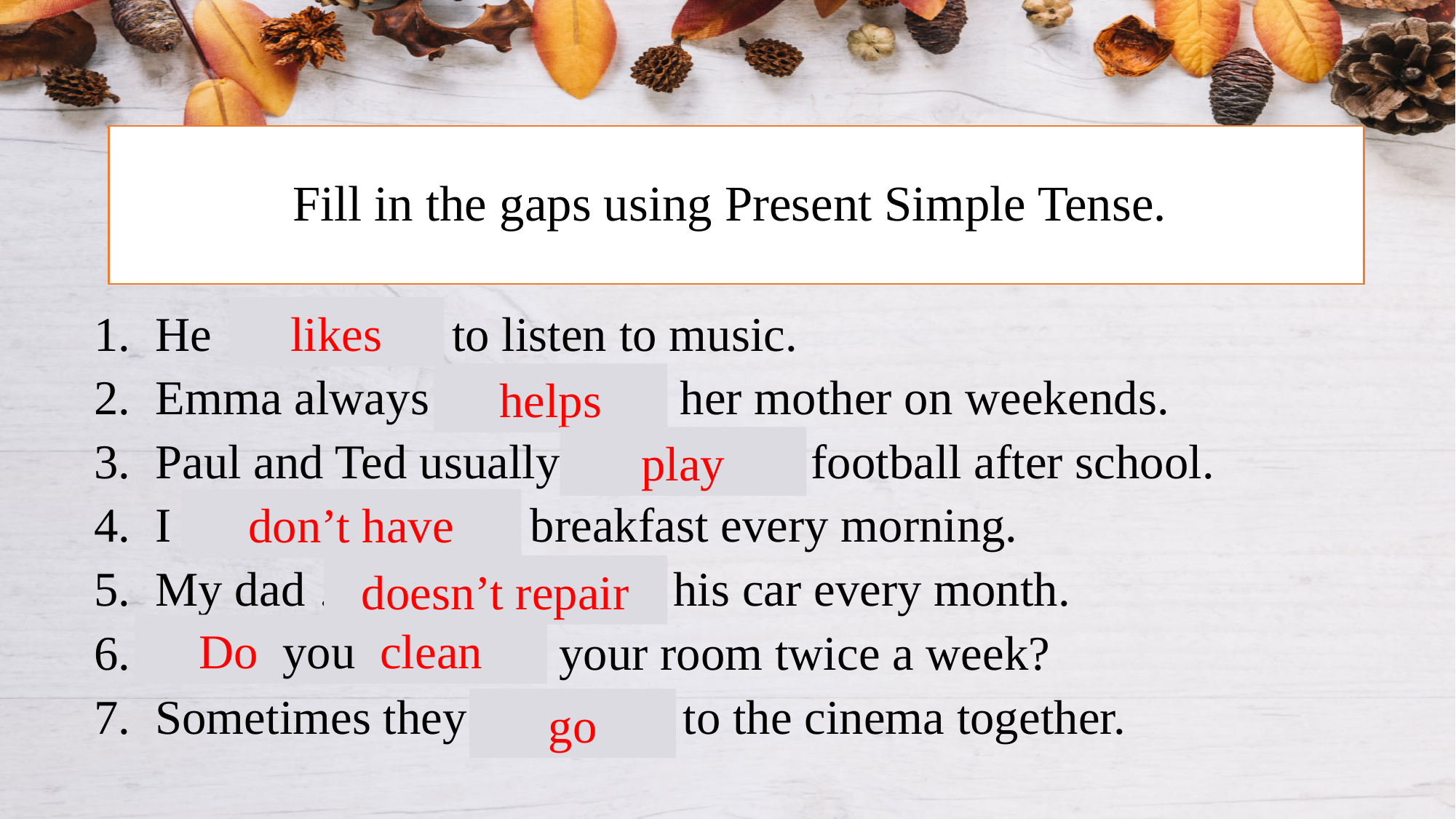

# Fill in the gaps using Present Simple Tense.
likes
He … (to like) to listen to music.
Emma always … (to help) her mother on weekends.
Paul and Ted usually … (to play) football after school.
I … (not / to have) breakfast every morning.
My dad …(not / to repair) his car every month.
… you … (to clean) your room twice a week?
Sometimes they … (to go) to the cinema together.
helps
play
don’t have
doesn’t repair
Do  you  clean
go